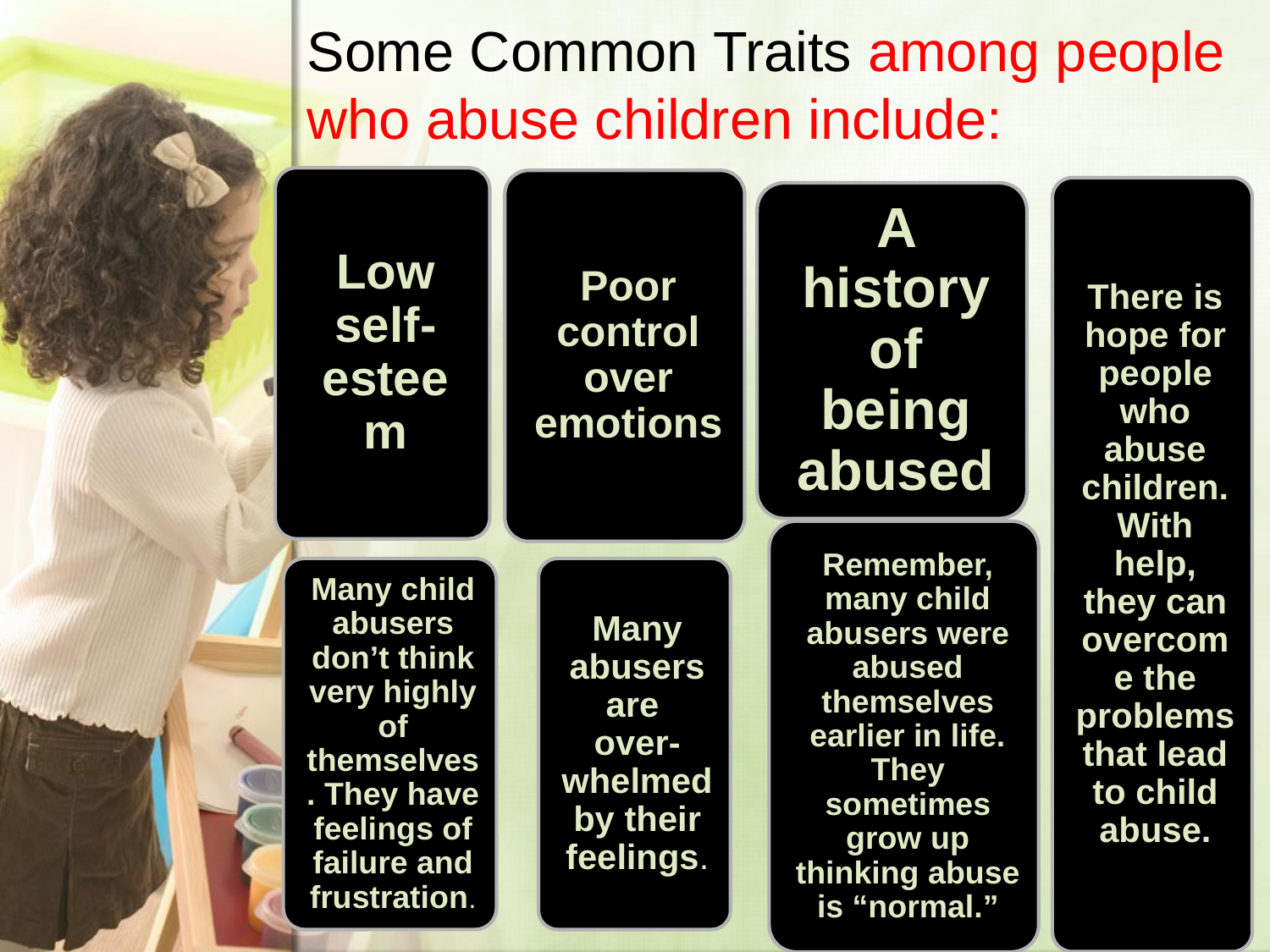

# Some Common Traits among people who abuse children include:
Low self-esteem
Many child abusers don’t think very highly of themselves. They have feelings of failure and frustration.
Poor control over emotions
Many abusers are  over-whelmed by their feelings.
A history of being abused
Remember, many child abusers were abused themselves earlier in life. They sometimes grow up thinking abuse is “normal.”
There is hope for people who abuse children. With help, they can overcome the problems that lead to child abuse.